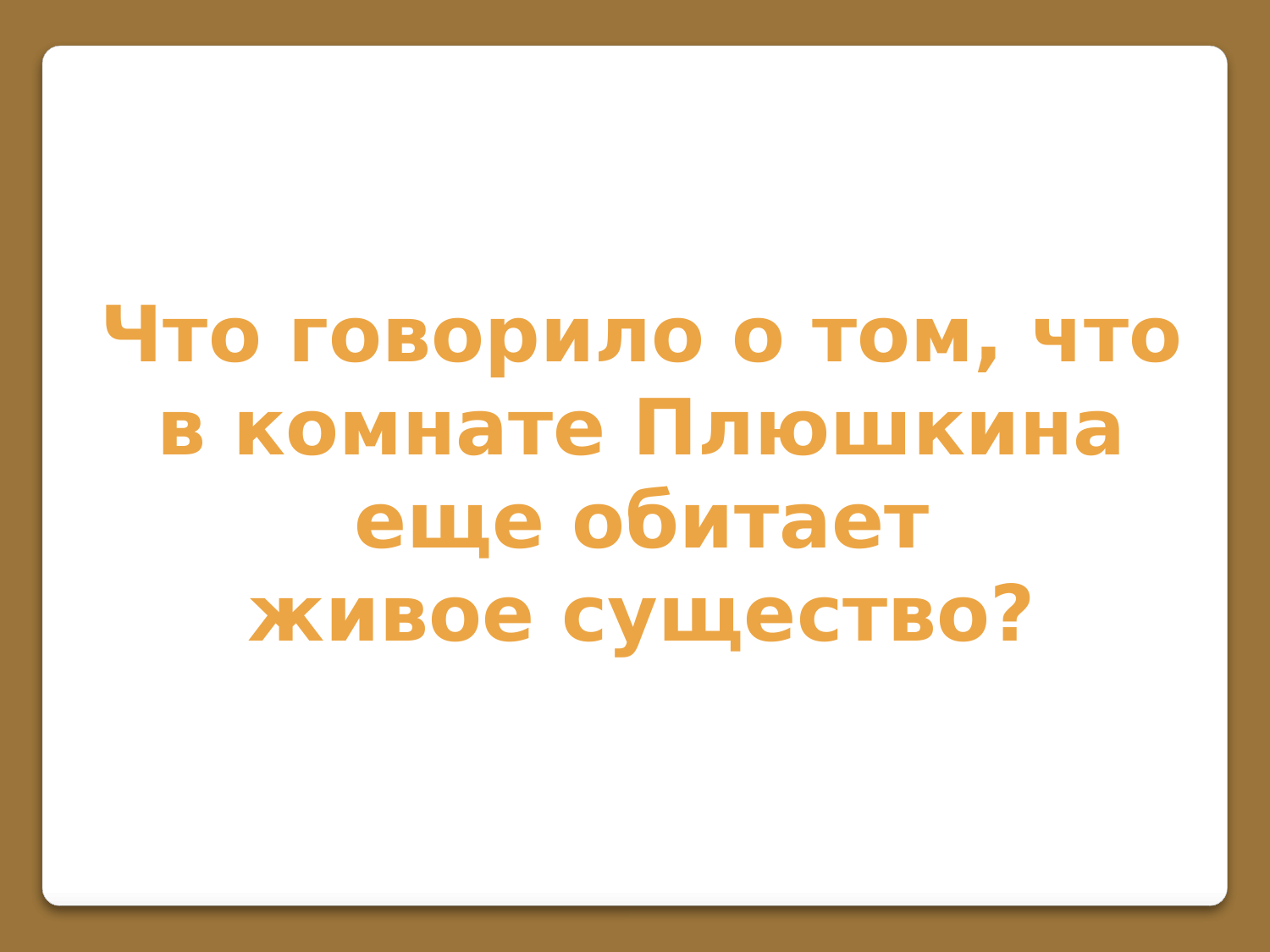

Что говорило о том, что
в комнате Плюшкина
еще обитает
живое существо?